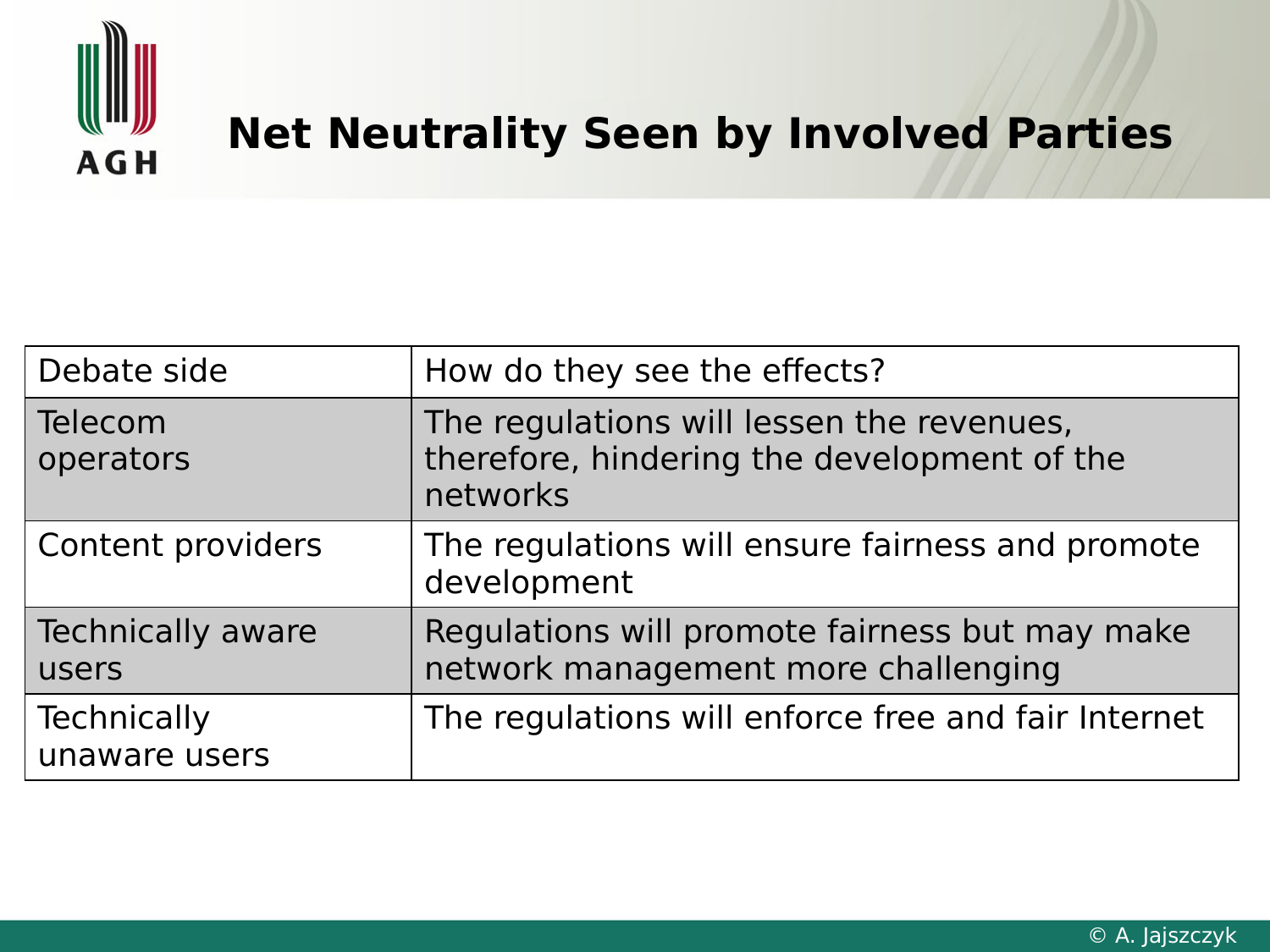

# Net Neutrality Seen by Involved Parties
| Debate side | How do they see the effects? |
| --- | --- |
| Telecom operators | The regulations will lessen the revenues, therefore, hindering the development of the networks |
| Content providers | The regulations will ensure fairness and promote development |
| Technically aware users | Regulations will promote fairness but may make network management more challenging |
| Technically unaware users | The regulations will enforce free and fair Internet |